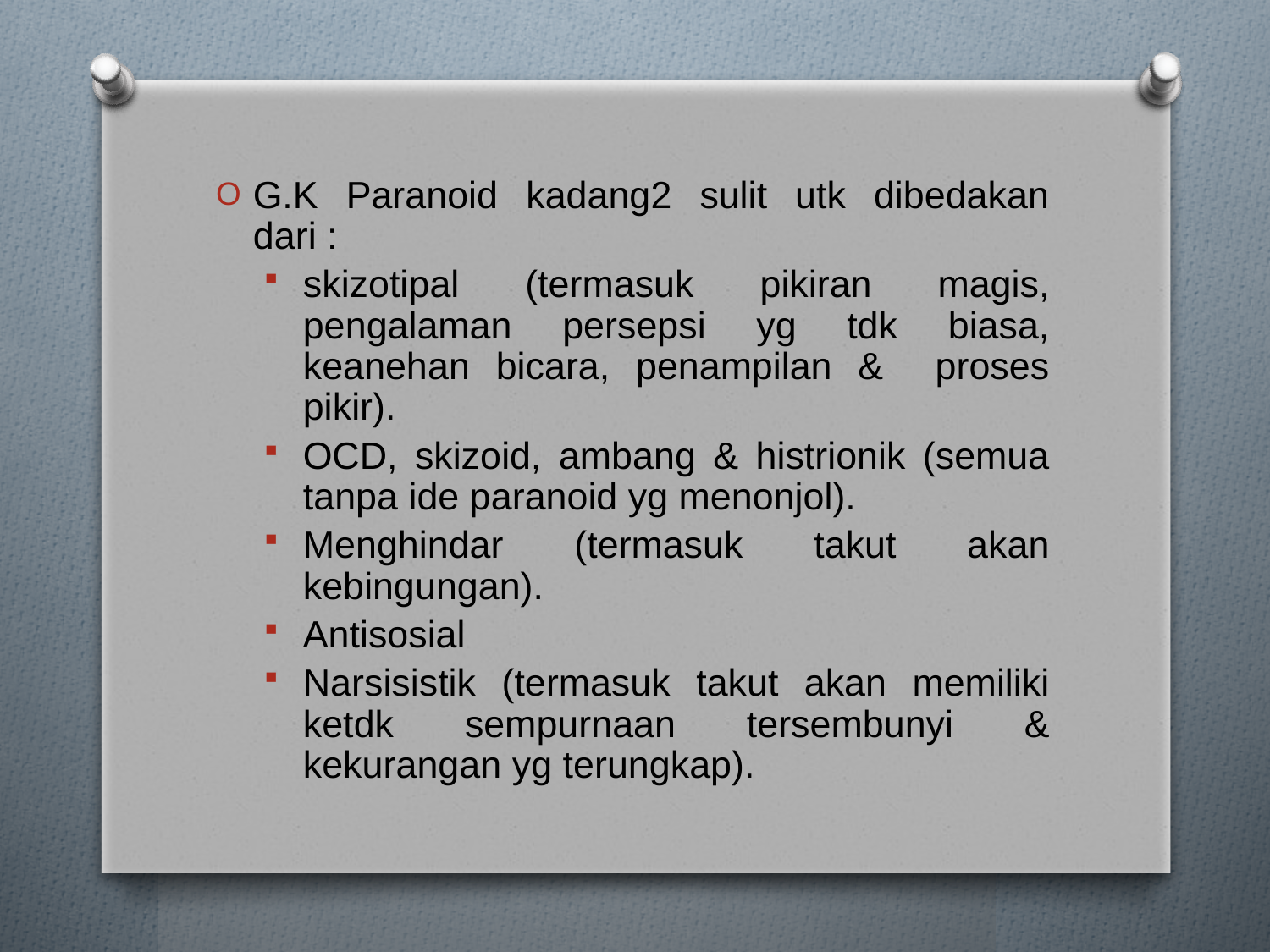

G.K Paranoid kadang2 sulit utk dibedakan dari :
skizotipal (termasuk pikiran magis, pengalaman persepsi yg tdk biasa, keanehan bicara, penampilan &  proses pikir).
OCD, skizoid, ambang & histrionik (semua tanpa ide paranoid yg menonjol).
Menghindar (termasuk takut akan kebingungan).
Antisosial
Narsisistik (termasuk takut akan memiliki ketdk sempurnaan tersembunyi & kekurangan yg terungkap).